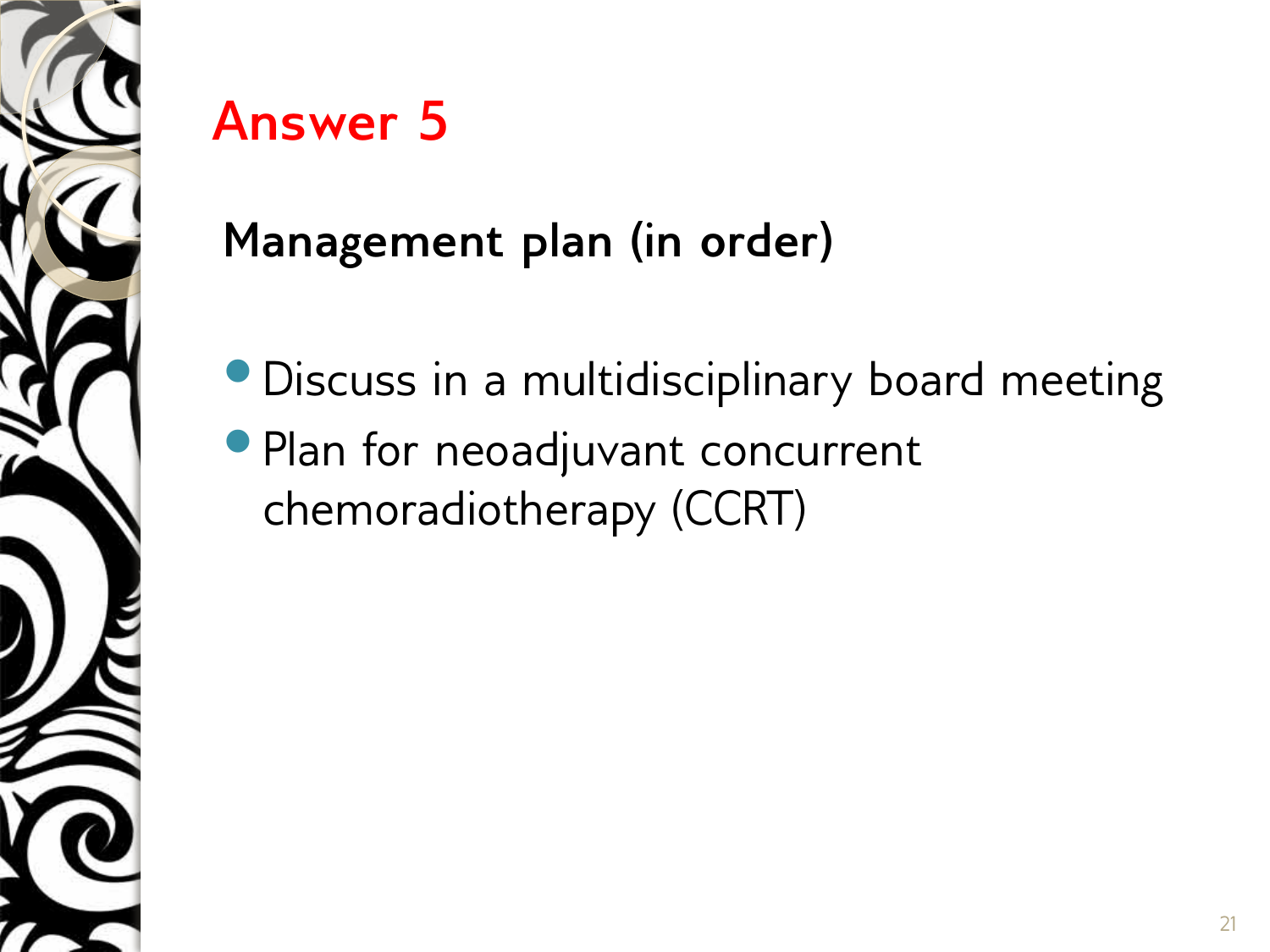

# Answer 5
Management plan (in order)

Discuss in a multidisciplinary board meeting
Plan for neoadjuvant concurrent chemoradiotherapy (CCRT)
21